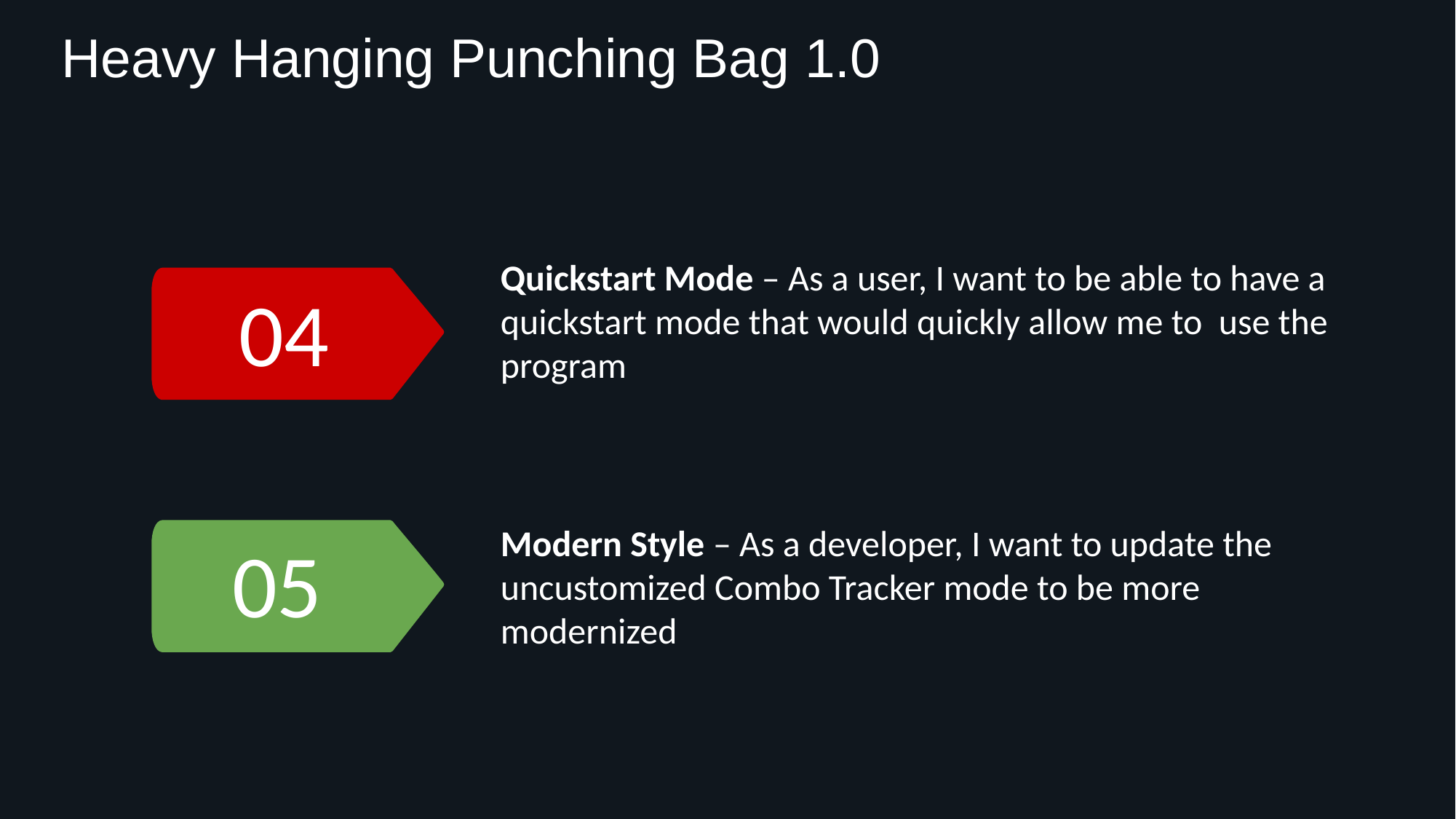

Heavy Hanging Punching Bag 1.0

Quickstart Mode – As a user, I want to be able to have a quickstart mode that would quickly allow me to  use the program

04
Modern Style – As a developer, I want to update the uncustomized Combo Tracker mode to be more modernized

05